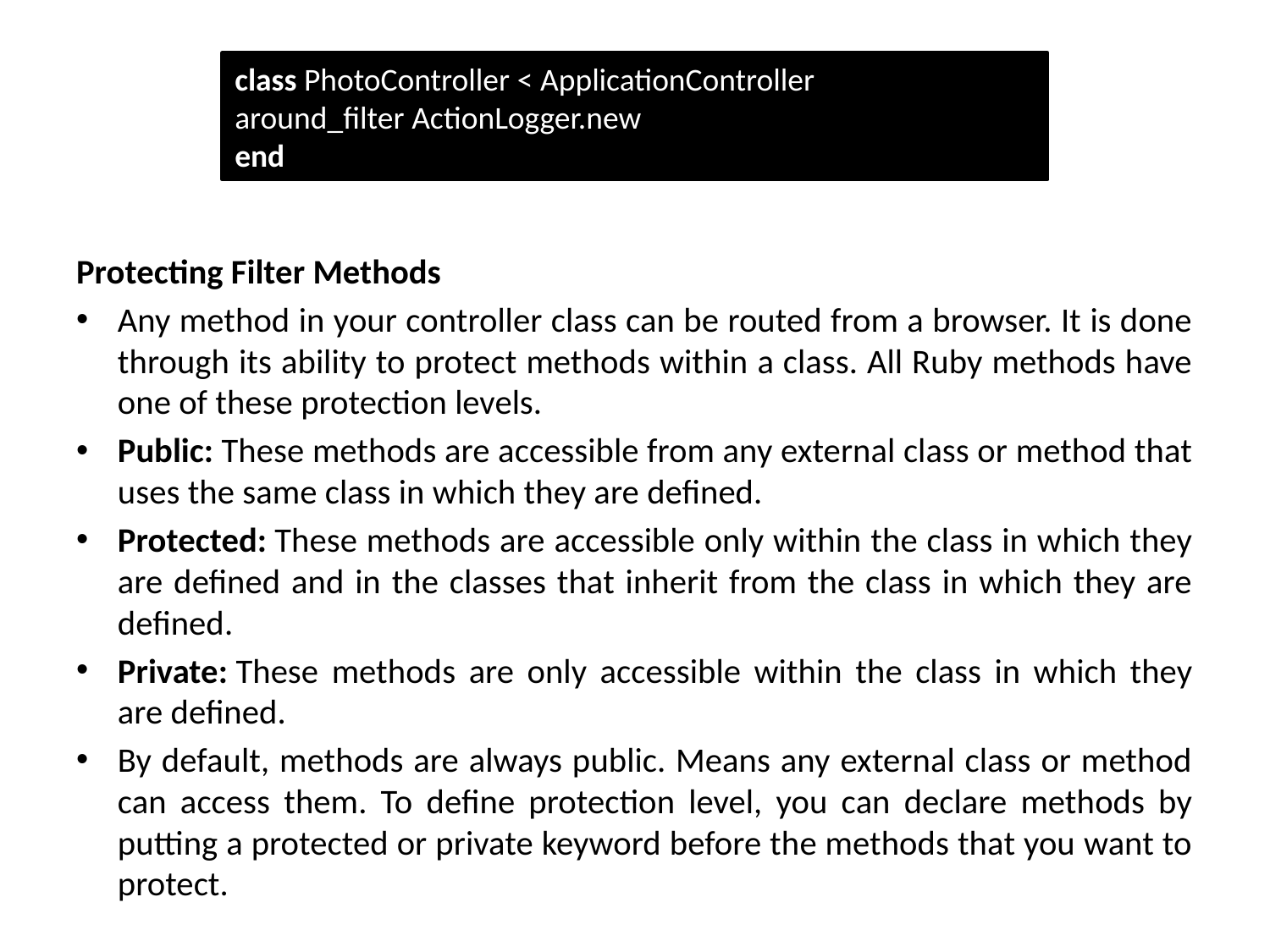

class PhotoController < ApplicationController
around_filter ActionLogger.new
end
Protecting Filter Methods
Any method in your controller class can be routed from a browser. It is done through its ability to protect methods within a class. All Ruby methods have one of these protection levels.
Public: These methods are accessible from any external class or method that uses the same class in which they are defined.
Protected: These methods are accessible only within the class in which they are defined and in the classes that inherit from the class in which they are defined.
Private: These methods are only accessible within the class in which they are defined.
By default, methods are always public. Means any external class or method can access them. To define protection level, you can declare methods by putting a protected or private keyword before the methods that you want to protect.